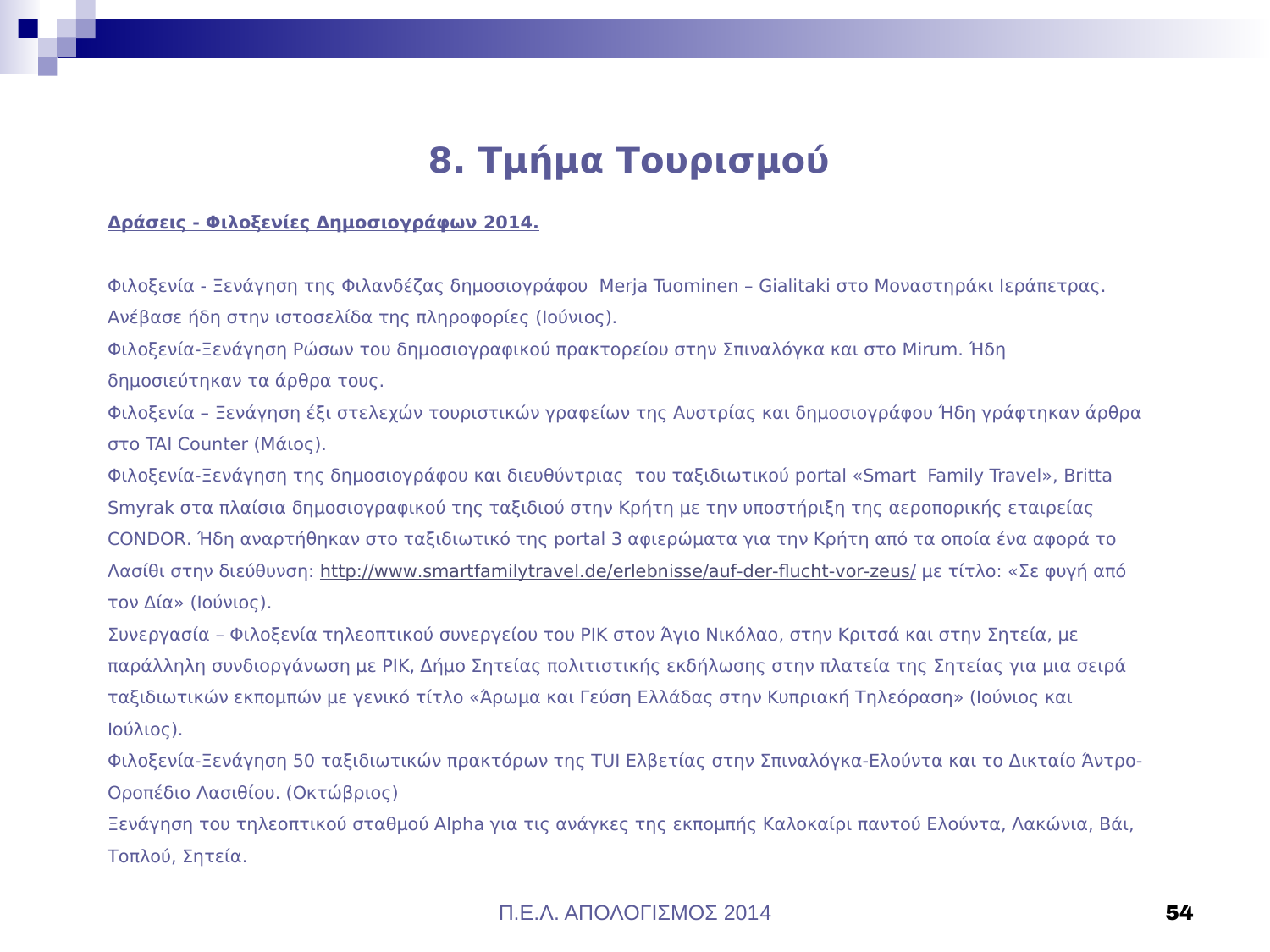

# 8. Τμήμα Τουρισμού
Δράσεις - Φιλοξενίες Δημοσιογράφων 2014.

Φιλοξενία - Ξενάγηση της Φιλανδέζας δημοσιογράφου  Merja Tuominen – Gialitaki στο Μοναστηράκι Ιεράπετρας. Ανέβασε ήδη στην ιστοσελίδα της πληροφορίες (Ιούνιος).
Φιλοξενία-Ξενάγηση Ρώσων του δημοσιογραφικού πρακτορείου στην Σπιναλόγκα και στο Mirum. Ήδη δημοσιεύτηκαν τα άρθρα τους.
Φιλοξενία – Ξενάγηση έξι στελεχών τουριστικών γραφείων της Αυστρίας και δημοσιογράφου Ήδη γράφτηκαν άρθρα στο TAI Counter (Μάιος).
Φιλοξενία-Ξενάγηση της δημοσιογράφου και διευθύντριας  του ταξιδιωτικού portal «Smart  Family Travel», Britta Smyrak στα πλαίσια δημοσιογραφικού της ταξιδιού στην Κρήτη με την υποστήριξη της αεροπορικής εταιρείας CONDOR. Ήδη αναρτήθηκαν στο ταξιδιωτικό της portal 3 αφιερώματα για την Κρήτη από τα οποία ένα αφορά το Λασίθι στην διεύθυνση: http://www.smartfamilytravel.de/erlebnisse/auf-der-flucht-vor-zeus/ με τίτλο: «Σε φυγή από τον Δία» (Ιούνιος).
Συνεργασία – Φιλοξενία τηλεοπτικού συνεργείου του ΡΙΚ στον Άγιο Νικόλαο, στην Κριτσά και στην Σητεία, με παράλληλη συνδιοργάνωση με ΡΙΚ, Δήμο Σητείας πολιτιστικής εκδήλωσης στην πλατεία της Σητείας για μια σειρά ταξιδιωτικών εκπομπών με γενικό τίτλο «Άρωμα και Γεύση Ελλάδας στην Κυπριακή Τηλεόραση» (Ιούνιος και Ιούλιος).
Φιλοξενία-Ξενάγηση 50 ταξιδιωτικών πρακτόρων της TUI Ελβετίας στην Σπιναλόγκα-Ελούντα και το Δικταίο Άντρο- Οροπέδιο Λασιθίου. (Οκτώβριος)
Ξενάγηση του τηλεοπτικού σταθμού Alpha για τις ανάγκες της εκπομπής Καλοκαίρι παντού Ελούντα, Λακώνια, Βάι, Τοπλού, Σητεία.

Π.Ε.Λ. ΑΠΟΛΟΓΙΣΜΟΣ 2014
54